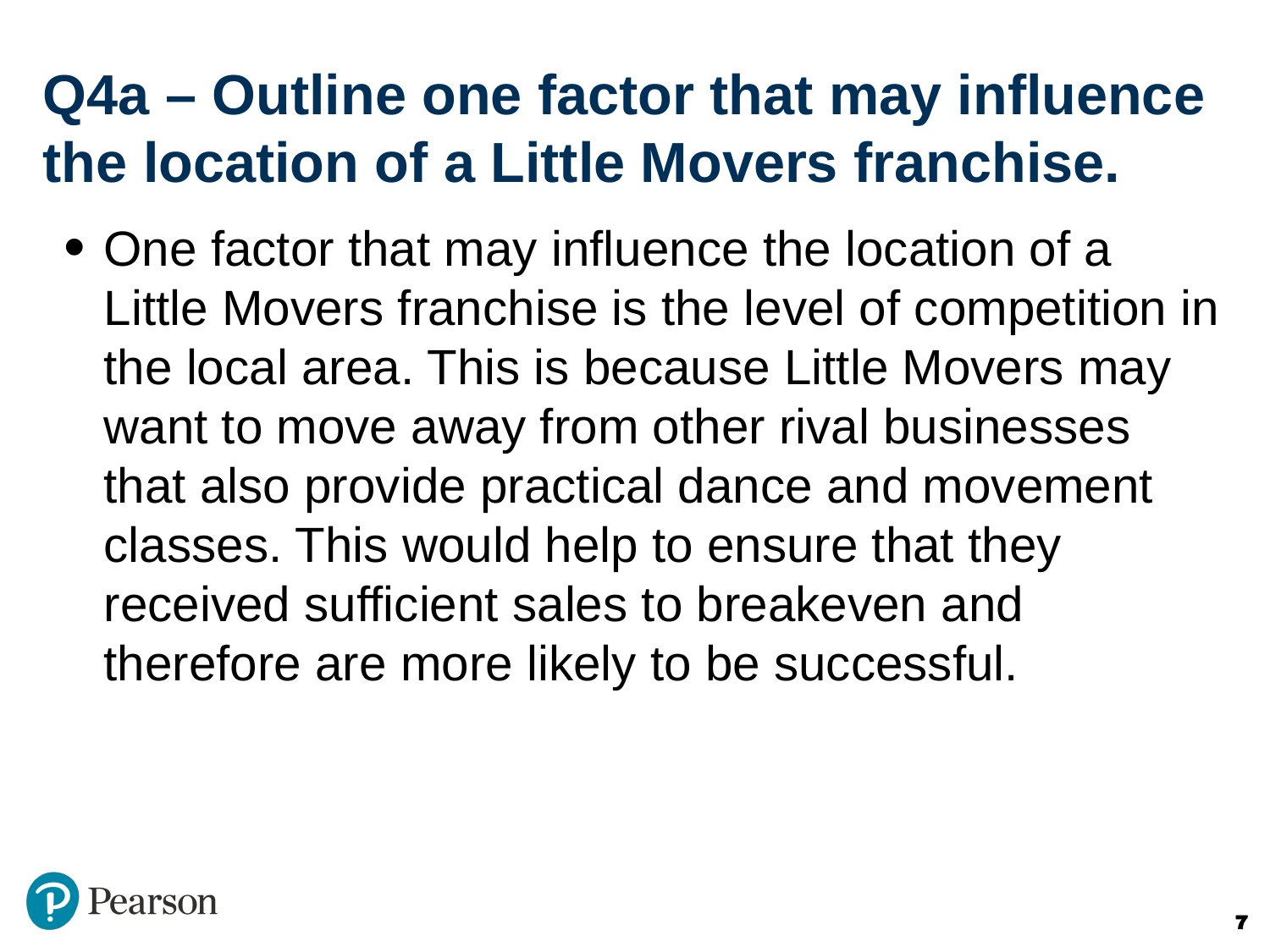

# Q4a – Outline one factor that may influence the location of a Little Movers franchise.
One factor that may influence the location of a Little Movers franchise is the level of competition in the local area. This is because Little Movers may want to move away from other rival businesses that also provide practical dance and movement classes. This would help to ensure that they received sufficient sales to breakeven and therefore are more likely to be successful.